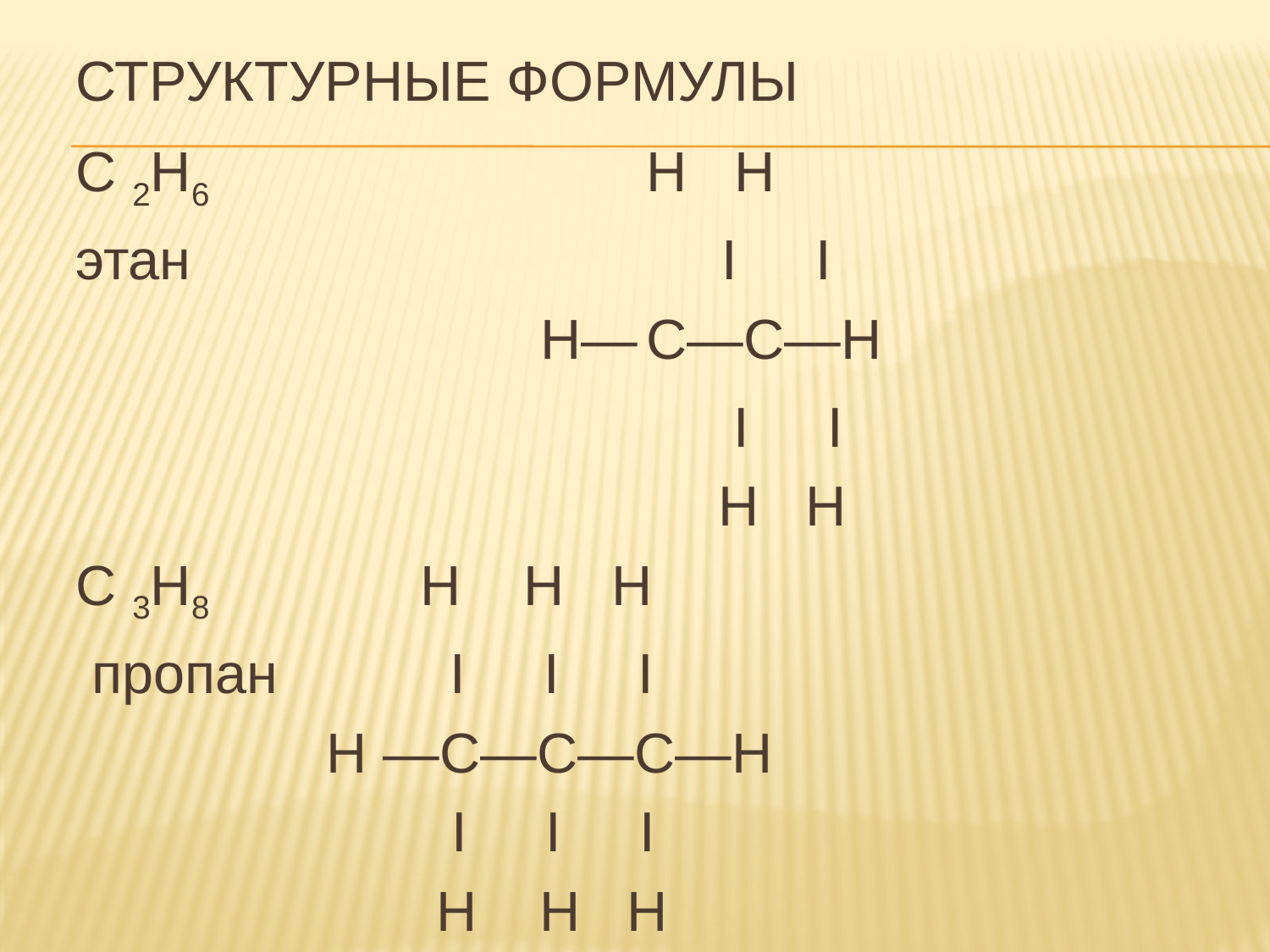

# Структурные формулы
С 2Н6                                                Н   Н
этан                                  І     І
                                                   Н— С—С—Н
                                          І     І
                                         Н   Н
С 3Н8                Н    Н   Н
 пропан           I     I     I
                Н —С—С—С—Н
                        I     I     I
                       Н    Н   Н